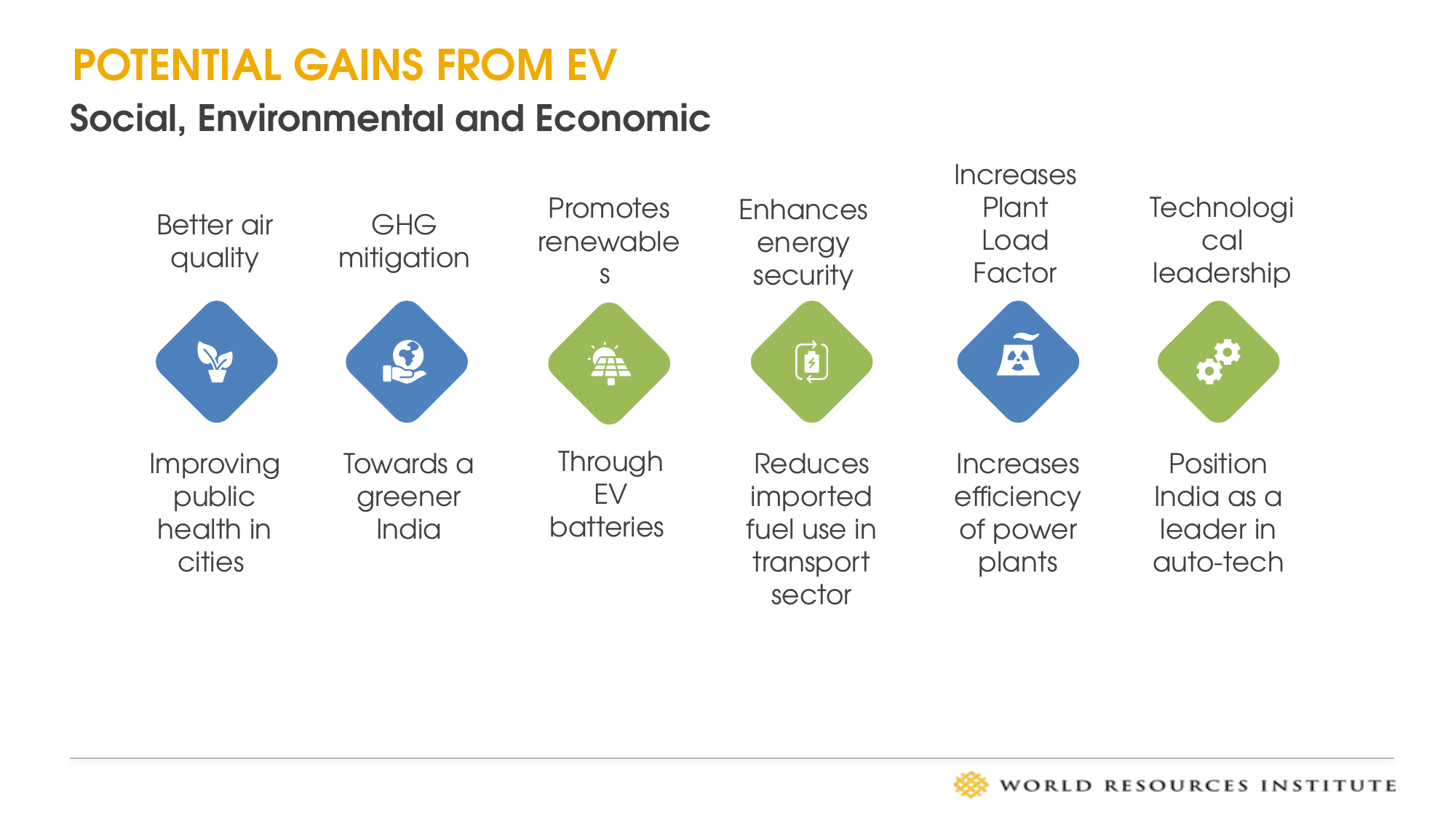

# Potential gains from EV
Social, Environmental and Economic
Increases Plant Load Factor
Technological leadership
Promotes renewables
Enhances energy security
GHG mitigation
Better air quality

Through EV batteries
Increases efficiency of power plants
Reduces imported fuel use in transport sector
Improving public health in cities
Position India as a leader in auto-tech
Towards a greener India